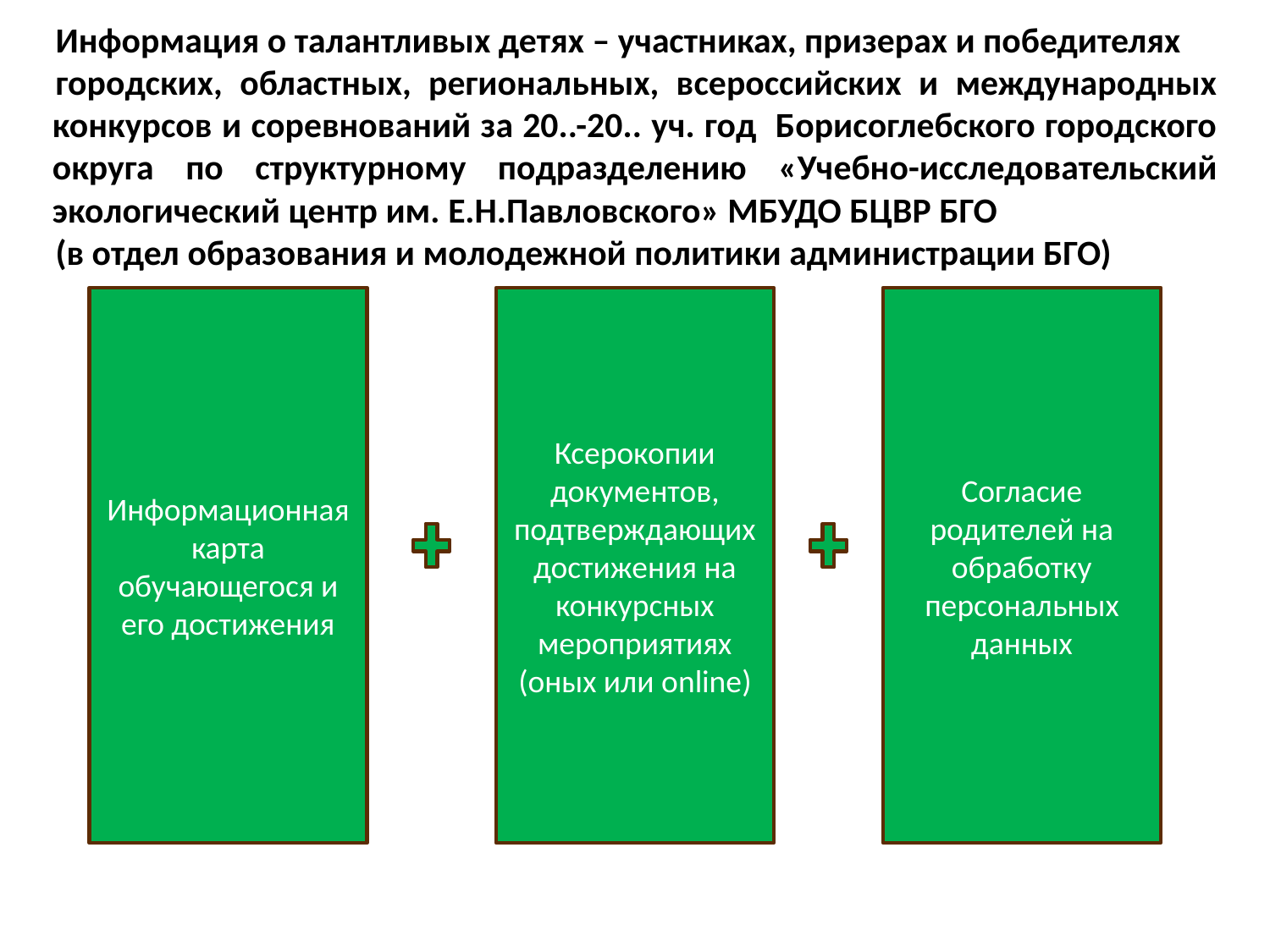

Информация о талантливых детях – участниках, призерах и победителях
городских, областных, региональных, всероссийских и международных конкурсов и соревнований за 20..-20.. уч. год  Борисоглебского городского округа по структурному подразделению «Учебно-исследовательский экологический центр им. Е.Н.Павловского» МБУДО БЦВР БГО
(в отдел образования и молодежной политики администрации БГО)

Информационная карта обучающегося и его достижения
Ксерокопии документов, подтверждающих достижения на конкурсных мероприятиях (оных или online)
Согласие родителей на обработку персональных данных